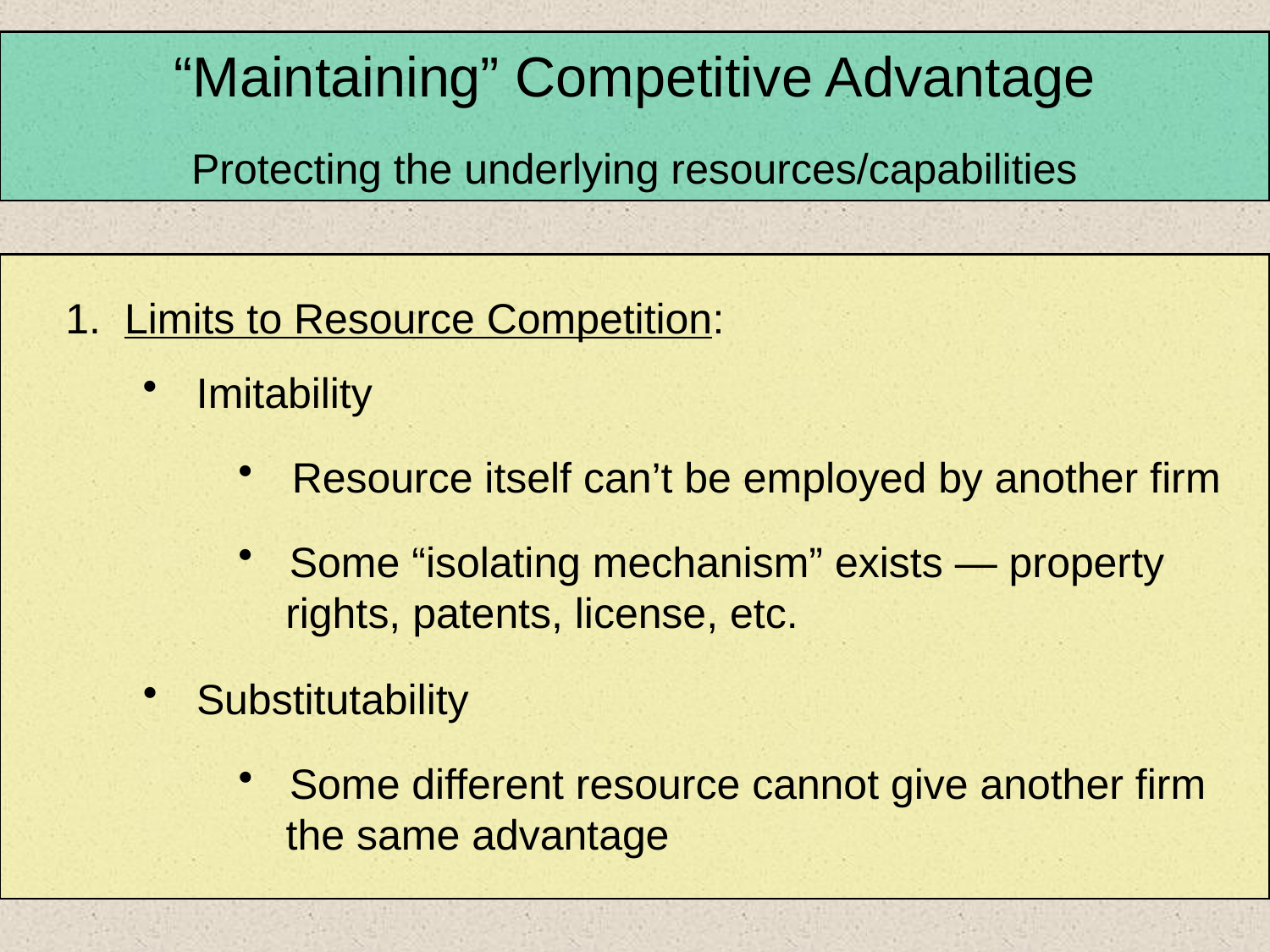

“Maintaining” Competitive Advantage

Protecting the underlying resources/capabilities

 1.  Limits to Resource Competition:
  Imitability
  Resource itself can’t be employed by another firm
  Some “isolating mechanism” exists — property
    rights, patents, license, etc.
  Substitutability
  Some different resource cannot give another firm
    the same advantage